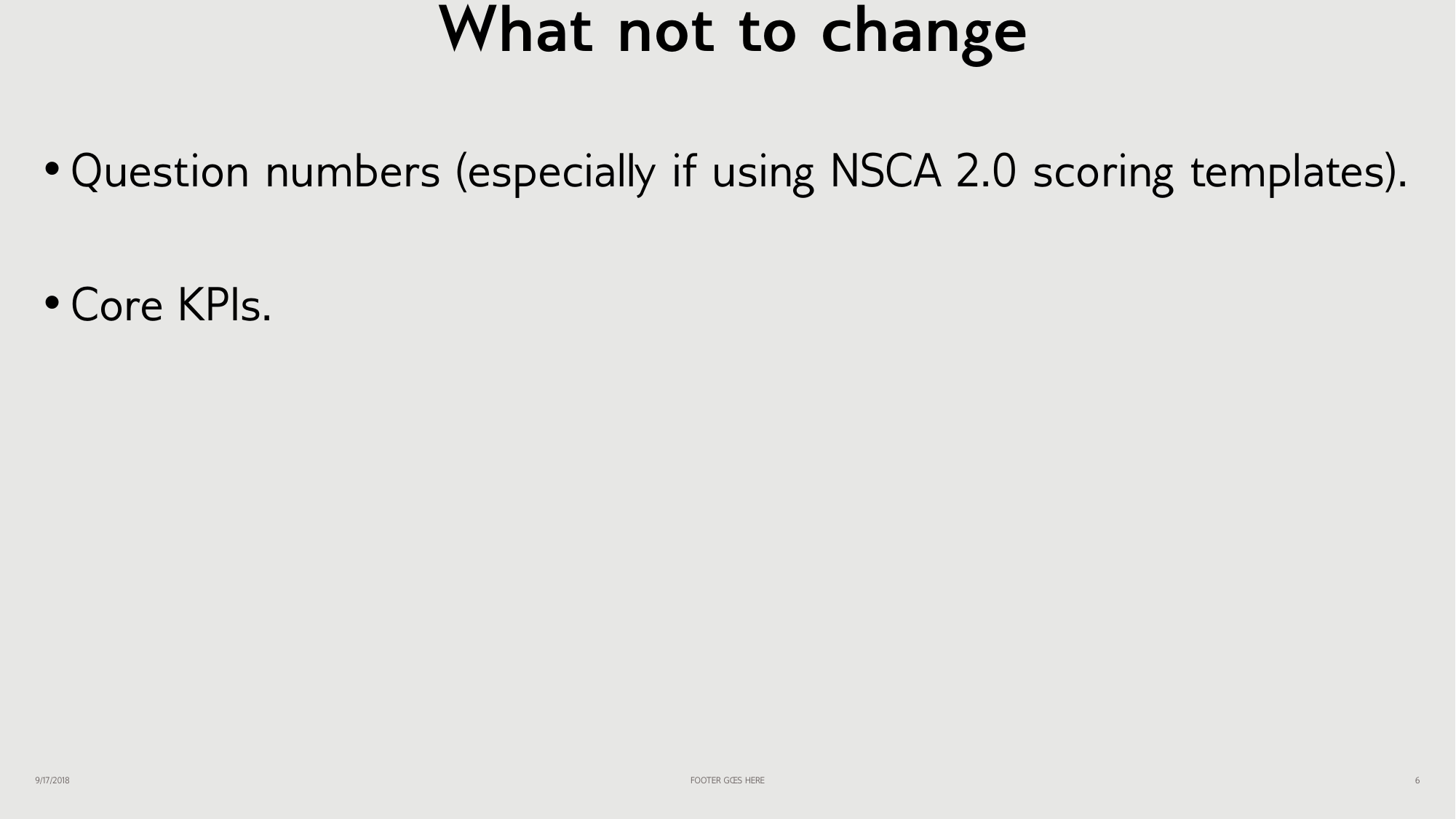

9/17/2018
FOOTER GOES HERE
6
# What not to change
Question numbers (especially if using NSCA 2.0 scoring templates).

Core KPIs.